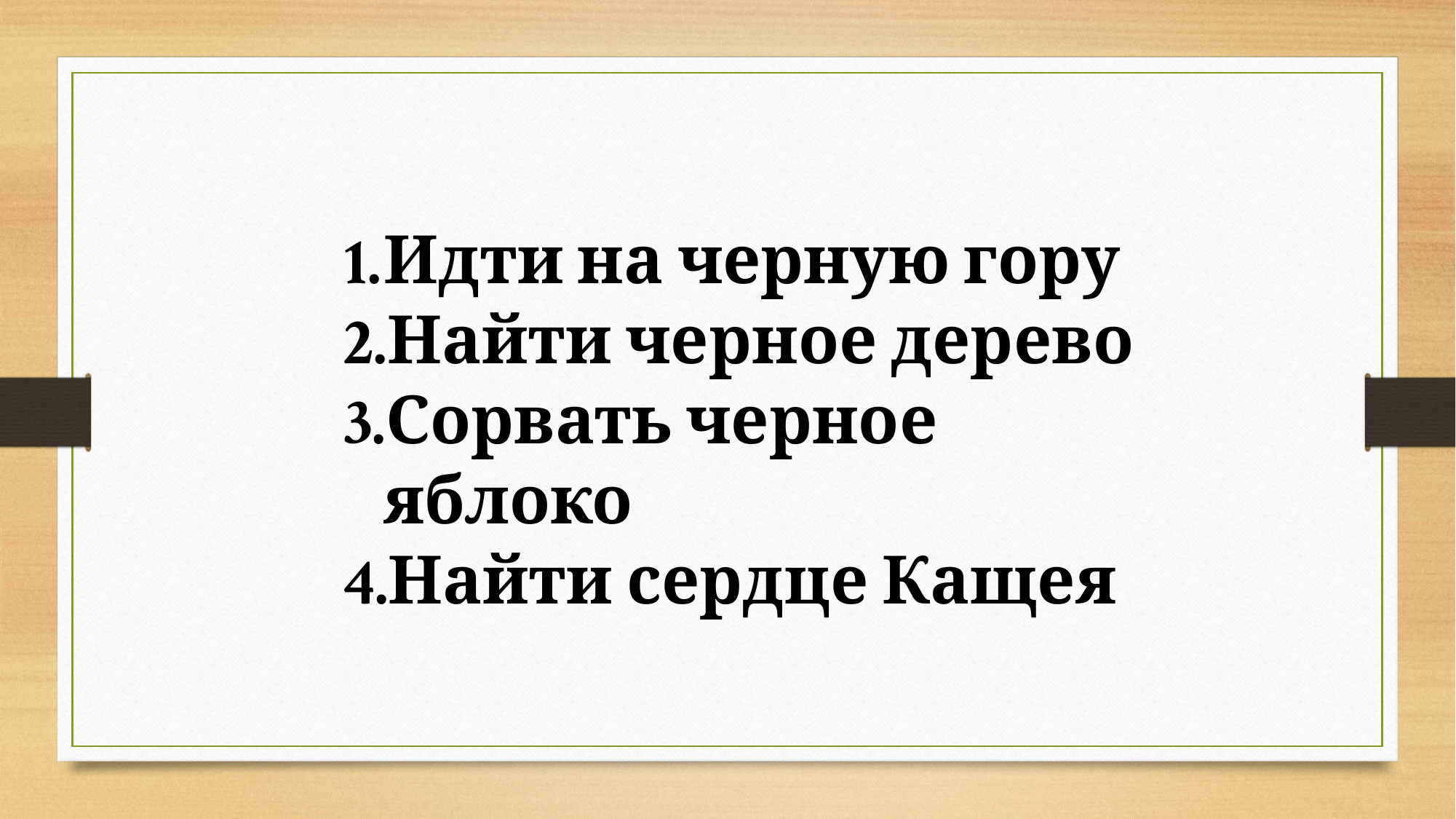

Идти на черную гору
Найти черное дерево
Сорвать черное яблоко
Найти сердце Кащея